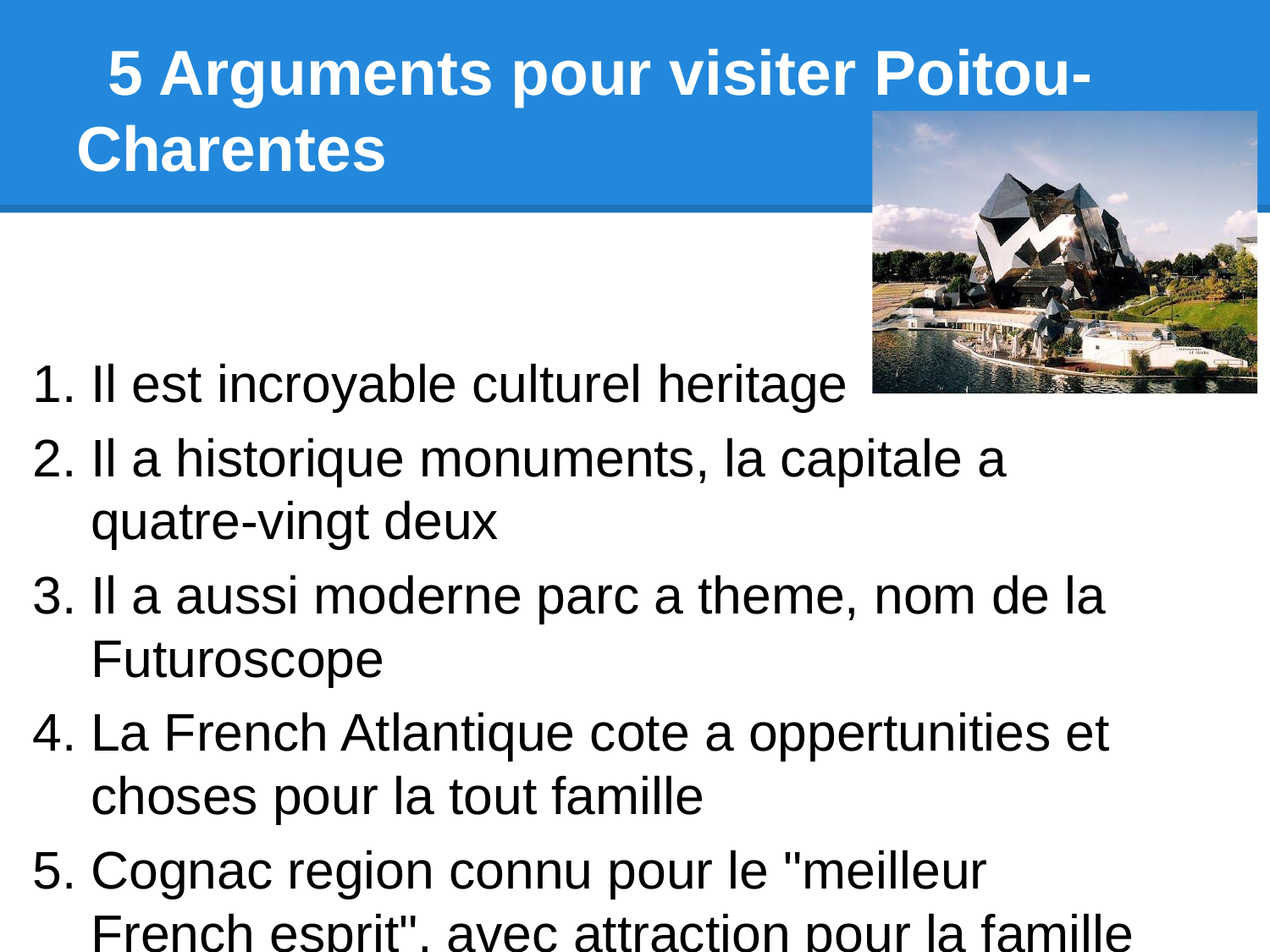

# 5 Arguments pour visiter Poitou- Charentes

Il est incroyable culturel heritage
Il a historique monuments, la capitale a quatre-vingt deux
Il a aussi moderne parc a theme, nom de la Futuroscope
La French Atlantique cote a oppertunities et choses pour la tout famille
Cognac region connu pour le "meilleur French esprit", avec attraction pour la famille